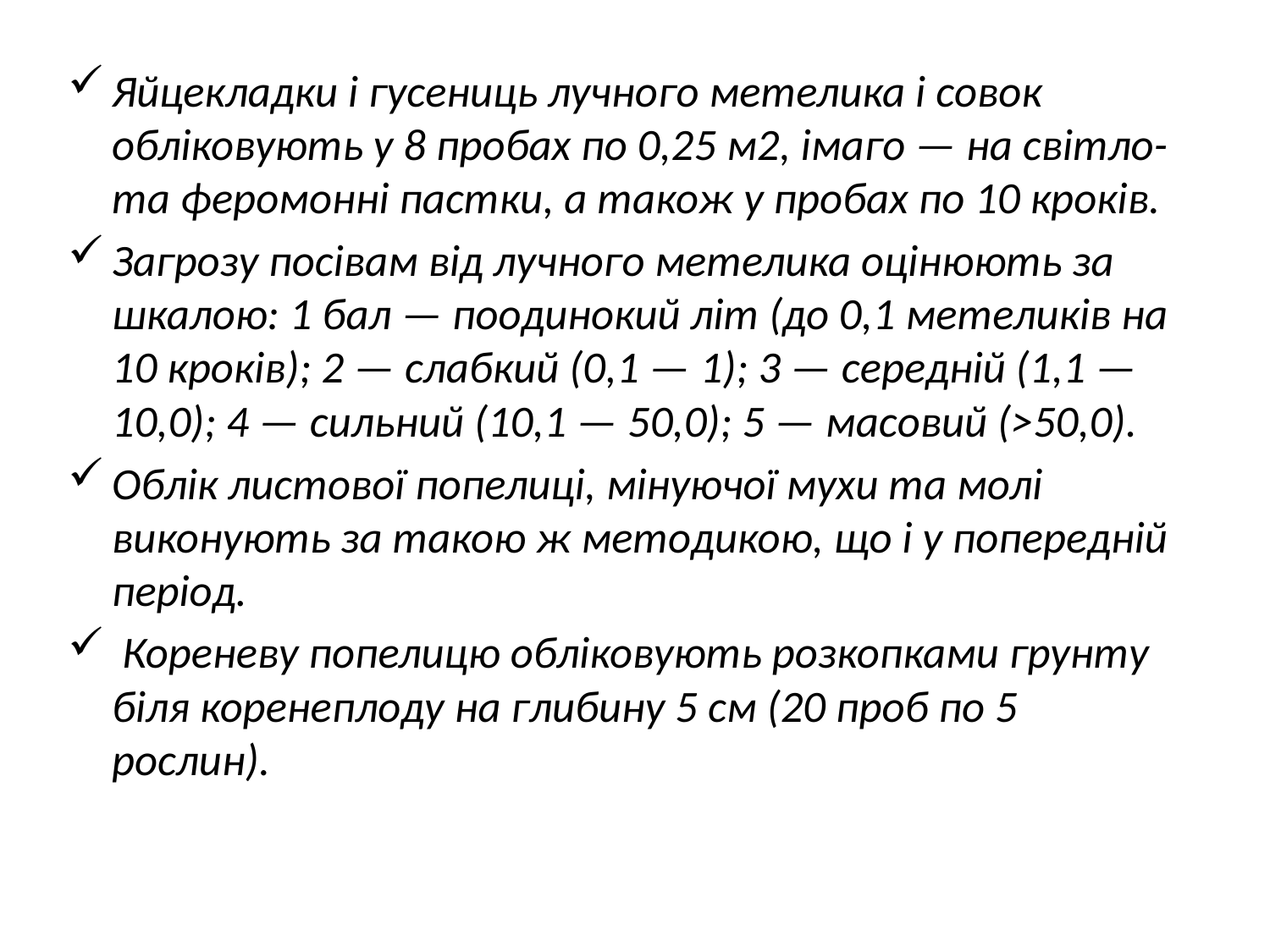

Яйцекладки і гусениць лучного метелика і совок обліковують у 8 пробах по 0,25 м2, імаго — на світло-та феромонні пастки, а також у пробах по 10 кроків.
Загрозу посівам від лучного метелика оцінюють за шкалою: 1 бал — поодинокий літ (до 0,1 метеликів на 10 кроків); 2 — слабкий (0,1 — 1); 3 — середній (1,1 — 10,0); 4 — сильний (10,1 — 50,0); 5 — масовий (>50,0).
Облік листової попелиці, мінуючої мухи та молі виконують за такою ж методикою, що і у попередній період.
 Кореневу попелицю обліковують розкопками грунту біля коренеплоду на глибину 5 см (20 проб по 5 рослин).